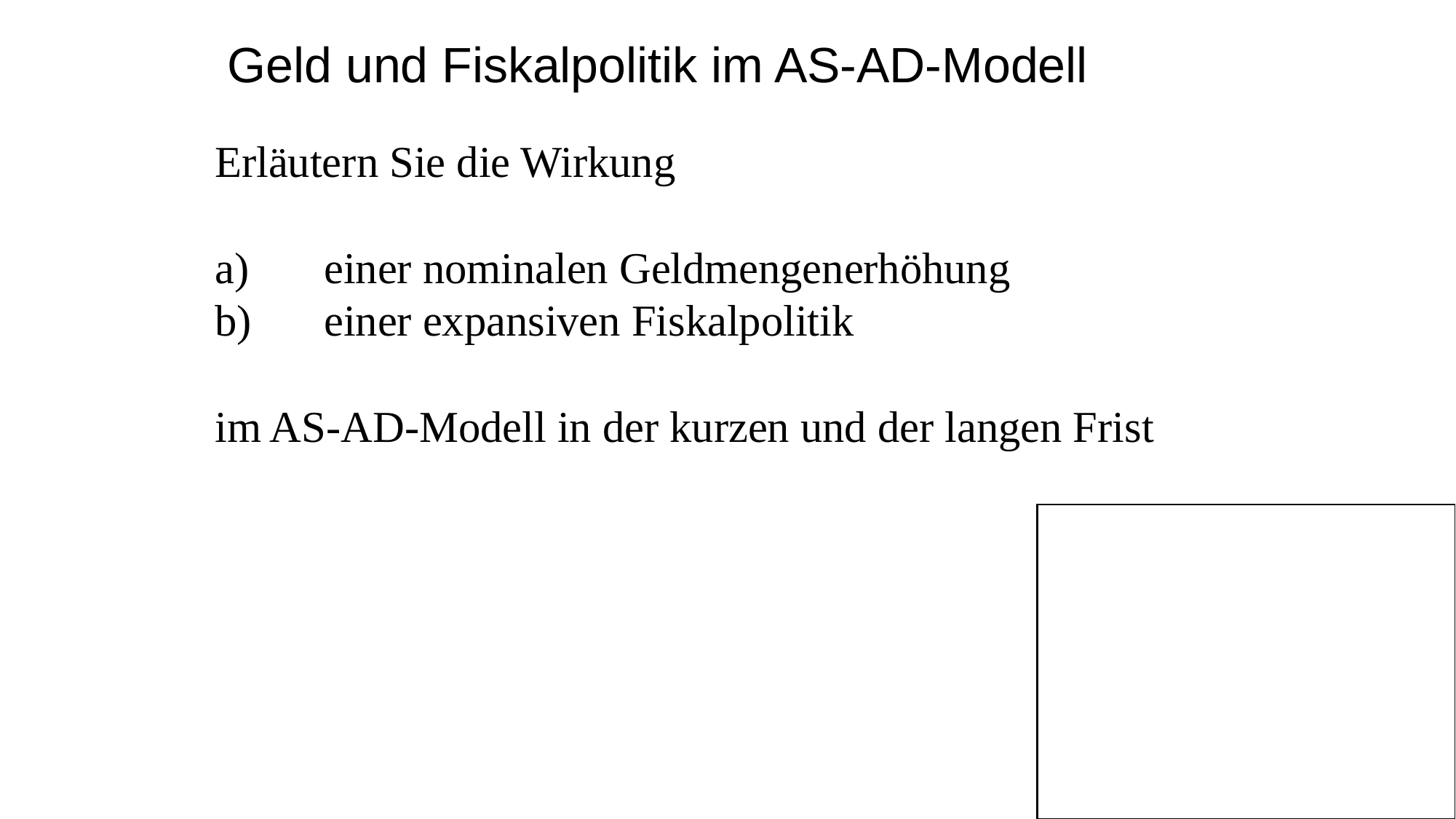

Geld und Fiskalpolitik im AS-AD-Modell

Erläutern Sie die Wirkung

	einer nominalen Geldmengenerhöhung
	einer expansiven Fiskalpolitik

im AS-AD-Modell in der kurzen und der langen Frist